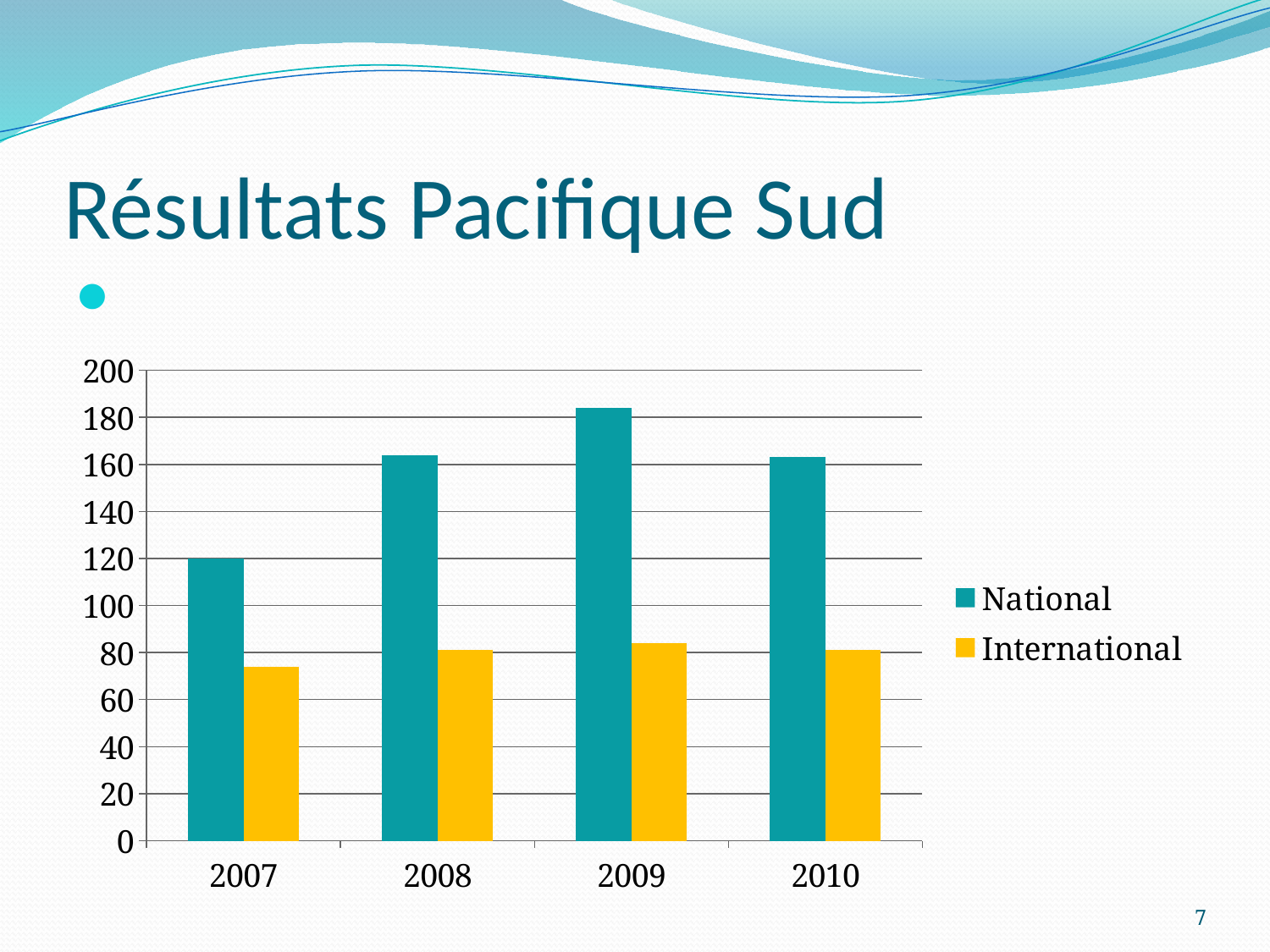

# Résultats Pacifique Sud

### Chart

| Category | National | International |
|---|---|---|
| 2007 | 120.0 | 74.0 |
| 2008 | 164.0 | 81.0 |
| 2009 | 184.0 | 84.0 |
| 2010 | 163.0 | 81.0 |
7